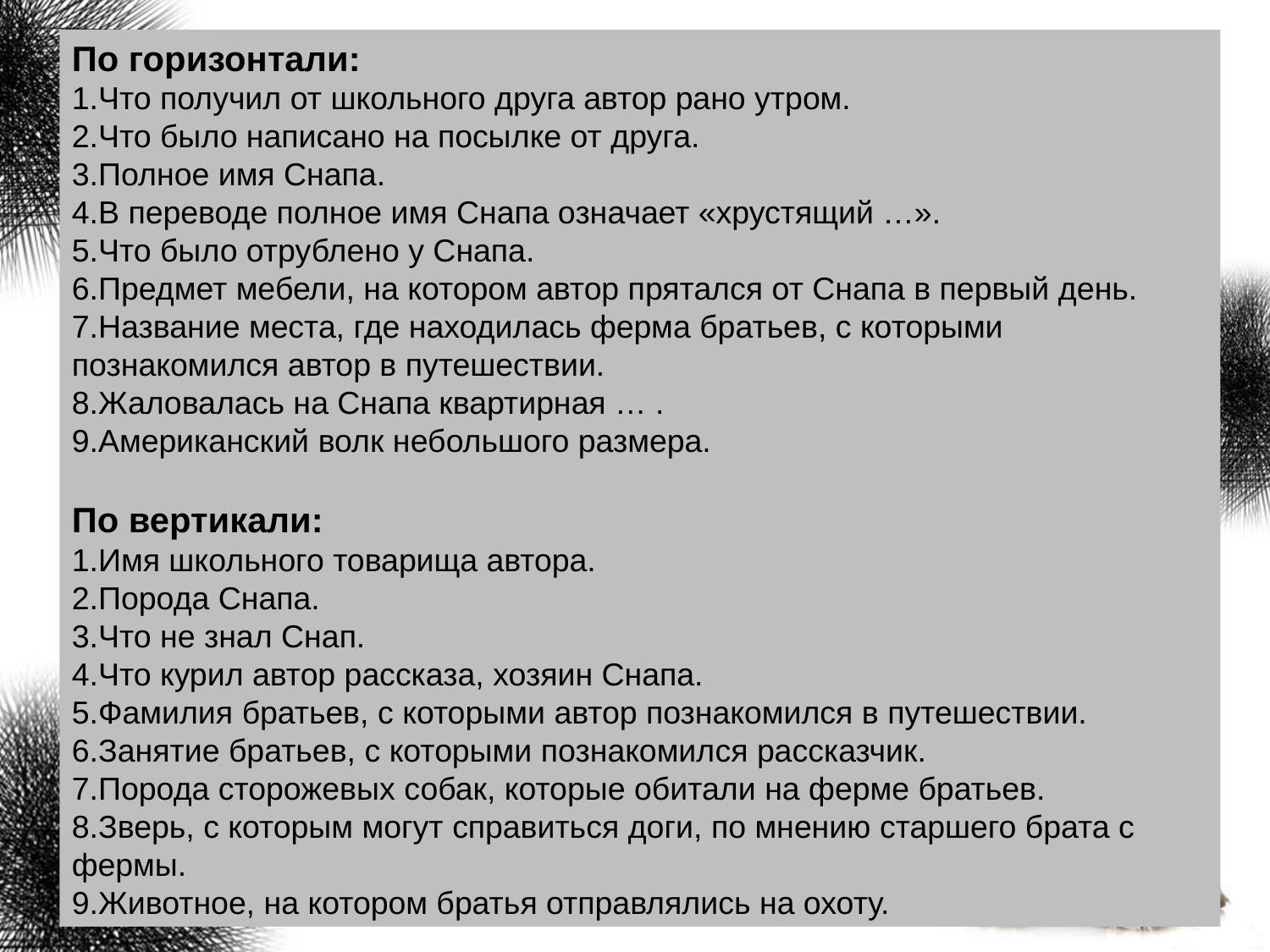

По горизонтали:
1.Что получил от школьного друга автор рано утром.
2.Что было написано на посылке от друга.
3.Полное имя Снапа.
4.В переводе полное имя Снапа означает «хрустящий …».
5.Что было отрублено у Снапа.
6.Предмет мебели, на котором автор прятался от Снапа в первый день.
7.Название места, где находилась ферма братьев, с которыми познакомился автор в путешествии.
8.Жаловалась на Снапа квартирная … .
9.Американский волк небольшого размера.
По вертикали:
1.Имя школьного товарища автора.
2.Порода Снапа.
3.Что не знал Снап.
4.Что курил автор рассказа, хозяин Снапа.
5.Фамилия братьев, с которыми автор познакомился в путешествии.
6.Занятие братьев, с которыми познакомился рассказчик.
7.Порода сторожевых собак, которые обитали на ферме братьев.
8.Зверь, с которым могут справиться доги, по мнению старшего брата с фермы.
9.Животное, на котором братья отправлялись на охоту.